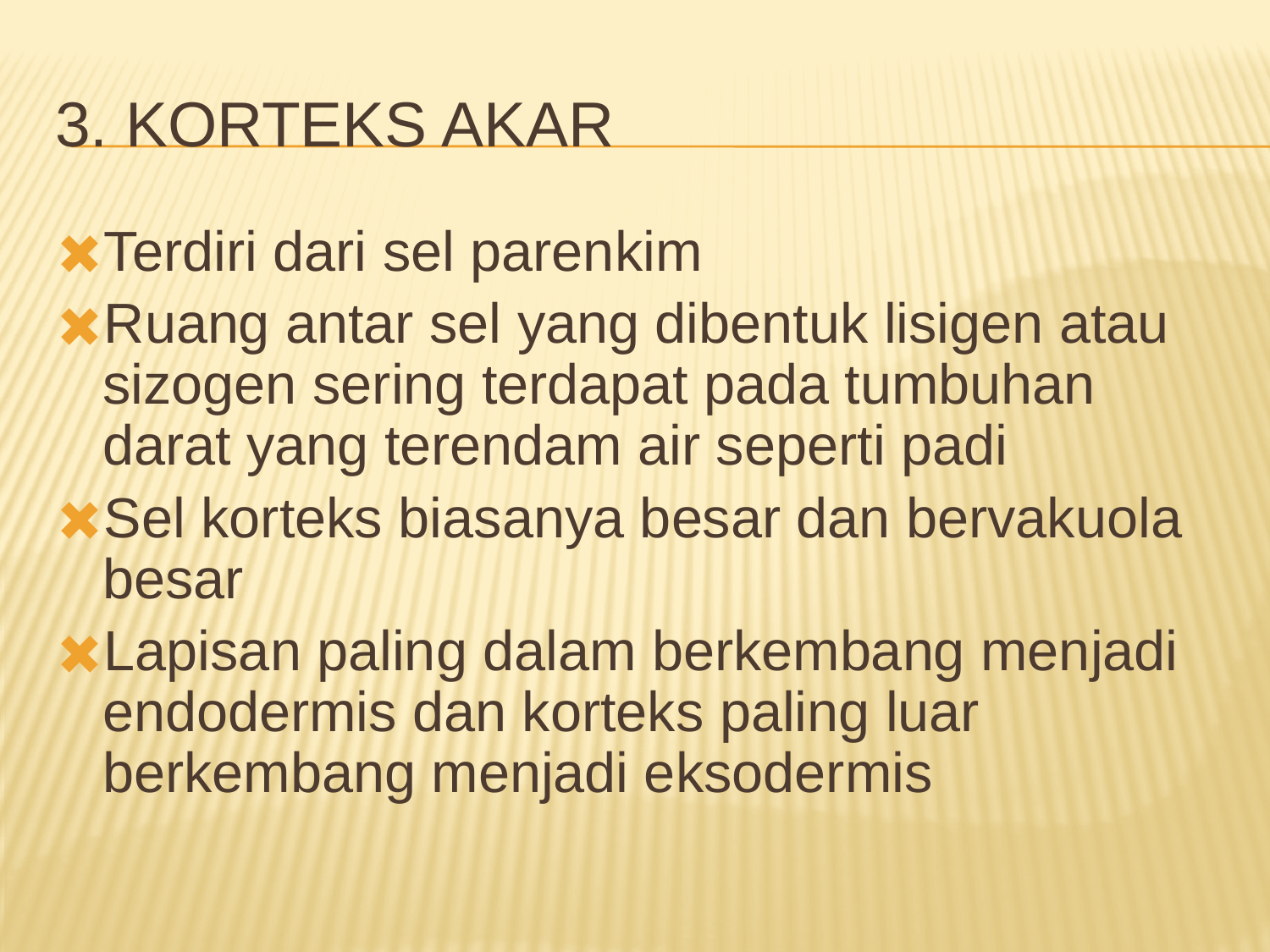

# 3. KORTEKS AKAR
Terdiri dari sel parenkim
Ruang antar sel yang dibentuk lisigen atau sizogen sering terdapat pada tumbuhan darat yang terendam air seperti padi
Sel korteks biasanya besar dan bervakuola besar
Lapisan paling dalam berkembang menjadi endodermis dan korteks paling luar berkembang menjadi eksodermis